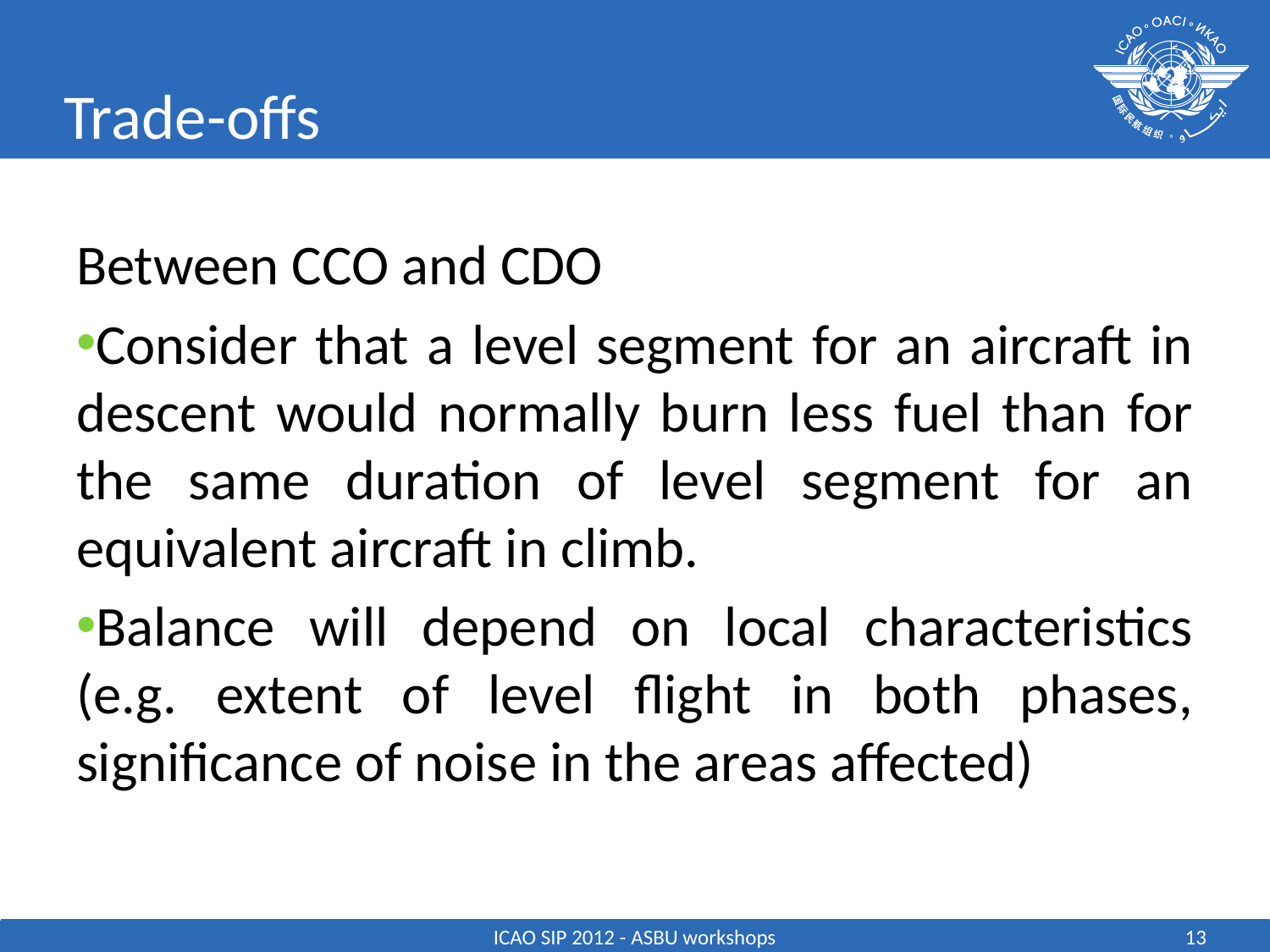

# Trade-offs
Between CCO and CDO
Consider that a level segment for an aircraft in descent would normally burn less fuel than for the same duration of level segment for an equivalent aircraft in climb.
Balance will depend on local characteristics (e.g. extent of level flight in both phases, significance of noise in the areas affected)
ICAO SIP 2012 - ASBU workshops
13